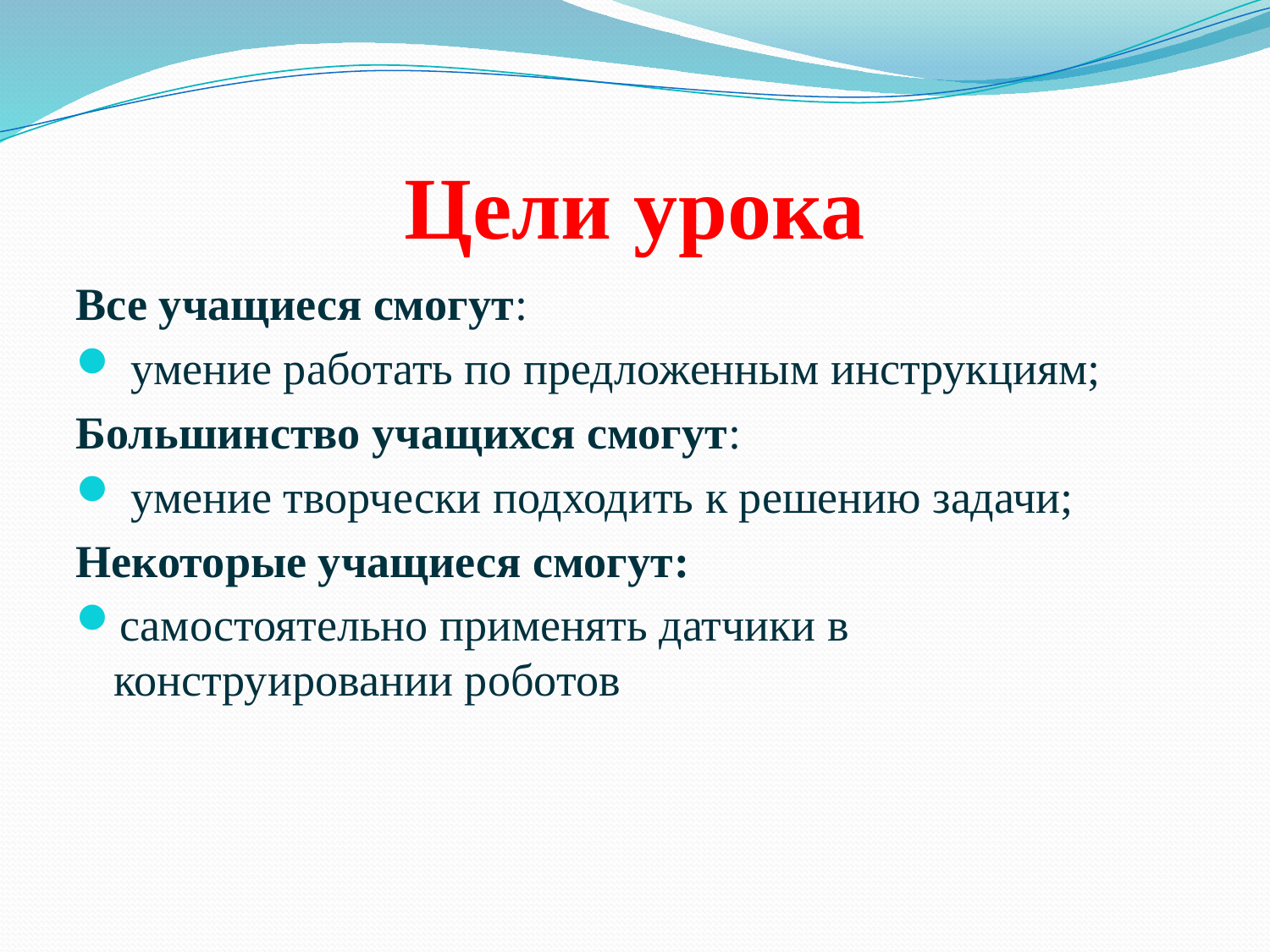

# Цели урока
Все учащиеся смогут:
 умение работать по предложенным инструкциям;
Большинство учащихся смогут:
 умение творчески подходить к решению задачи;
Некоторые учащиеся смогут:
самостоятельно применять датчики в конструировании роботов